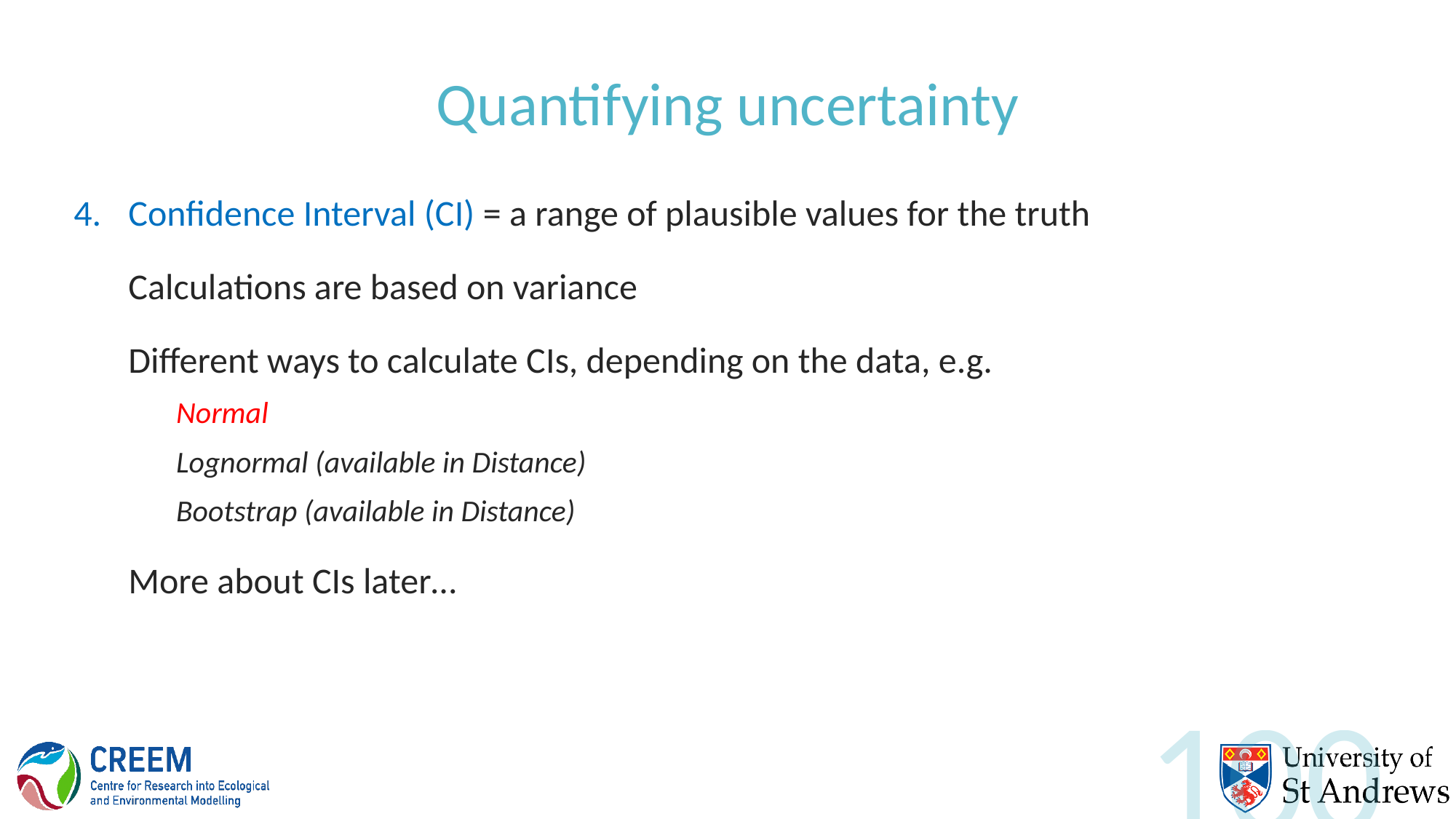

Quantifying uncertainty
Confidence Interval (CI) = a range of plausible values for the truth
Calculations are based on variance
Different ways to calculate CIs, depending on the data, e.g.
Normal
Lognormal (available in Distance)
Bootstrap (available in Distance)
More about CIs later…
100